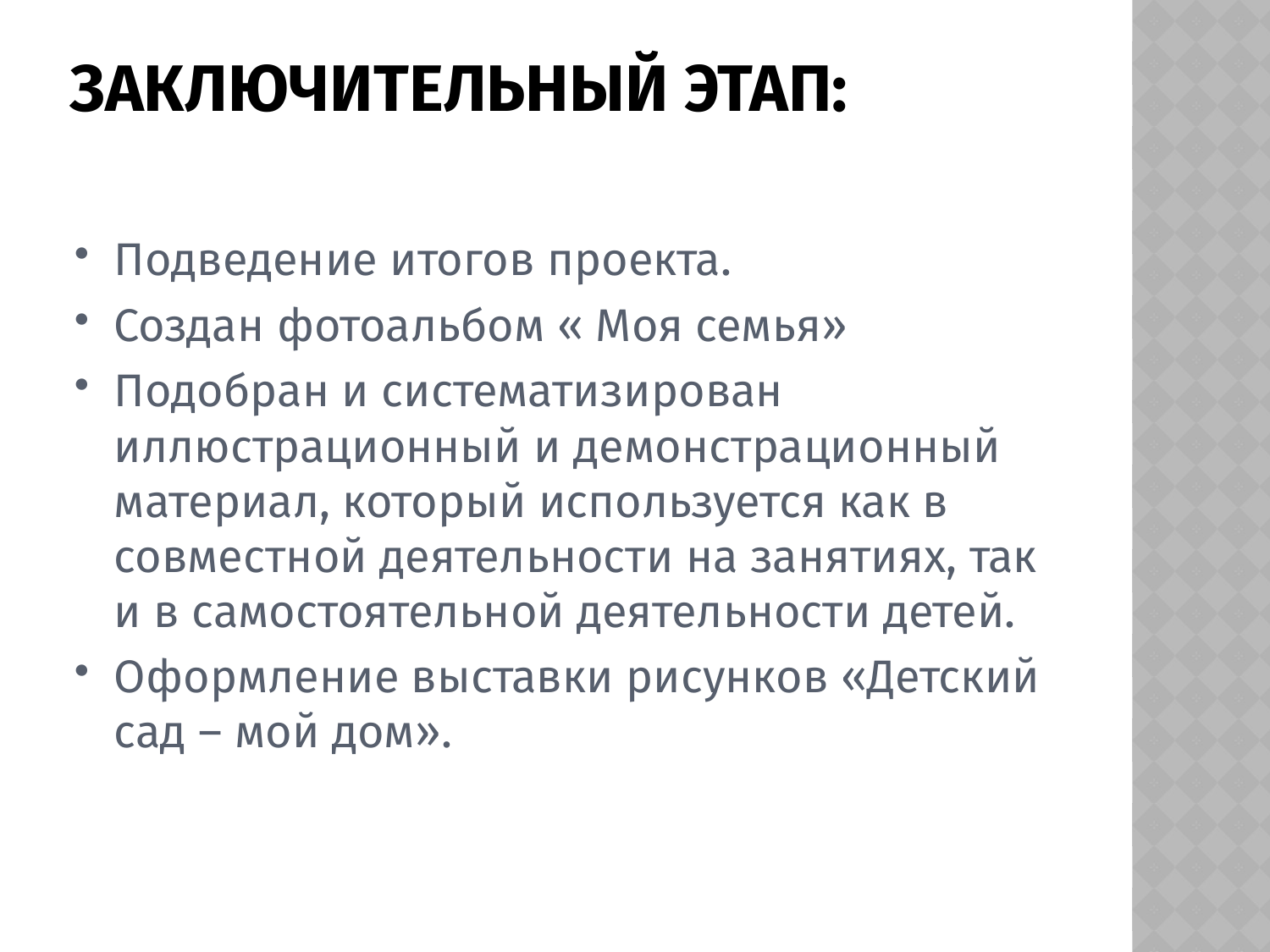

# Заключительный этап:
Подведение итогов проекта.
Создан фотоальбом « Моя семья»
Подобран и систематизирован иллюстрационный и демонстрационный материал, который используется как в совместной деятельности на занятиях, так и в самостоятельной деятельности детей.
Оформление выставки рисунков «Детский сад – мой дом».